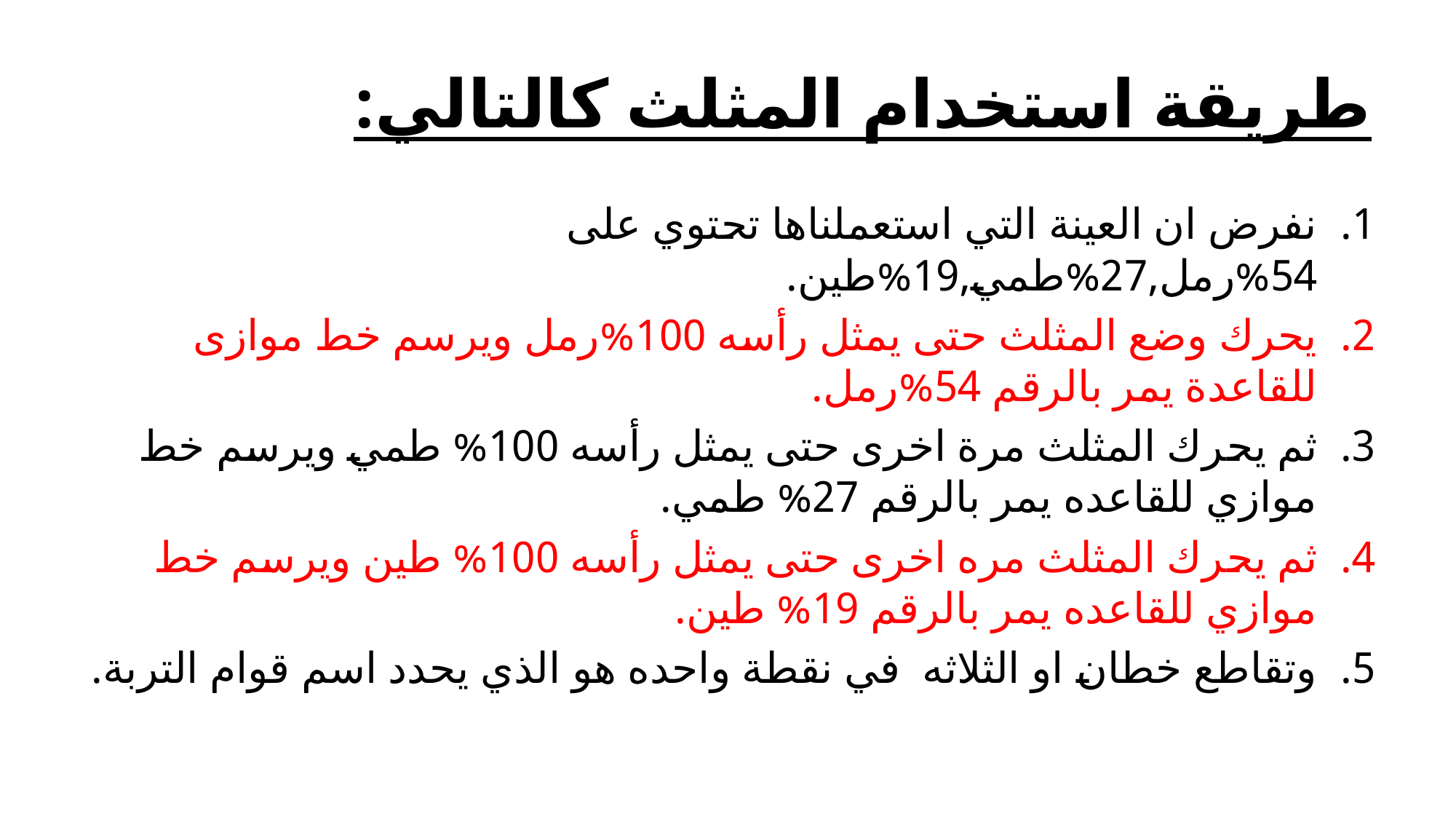

# طريقة استخدام المثلث كالتالي:
نفرض ان العينة التي استعملناها تحتوي على 54%رمل,27%طمي,19%طين.
يحرك وضع المثلث حتى يمثل رأسه 100%رمل ويرسم خط موازى للقاعدة يمر بالرقم 54%رمل.
ثم يحرك المثلث مرة اخرى حتى يمثل رأسه 100% طمي ويرسم خط موازي للقاعده يمر بالرقم 27% طمي.
ثم يحرك المثلث مره اخرى حتى يمثل رأسه 100% طين ويرسم خط موازي للقاعده يمر بالرقم 19% طين.
وتقاطع خطان او الثلاثه  في نقطة واحده هو الذي يحدد اسم قوام التربة.